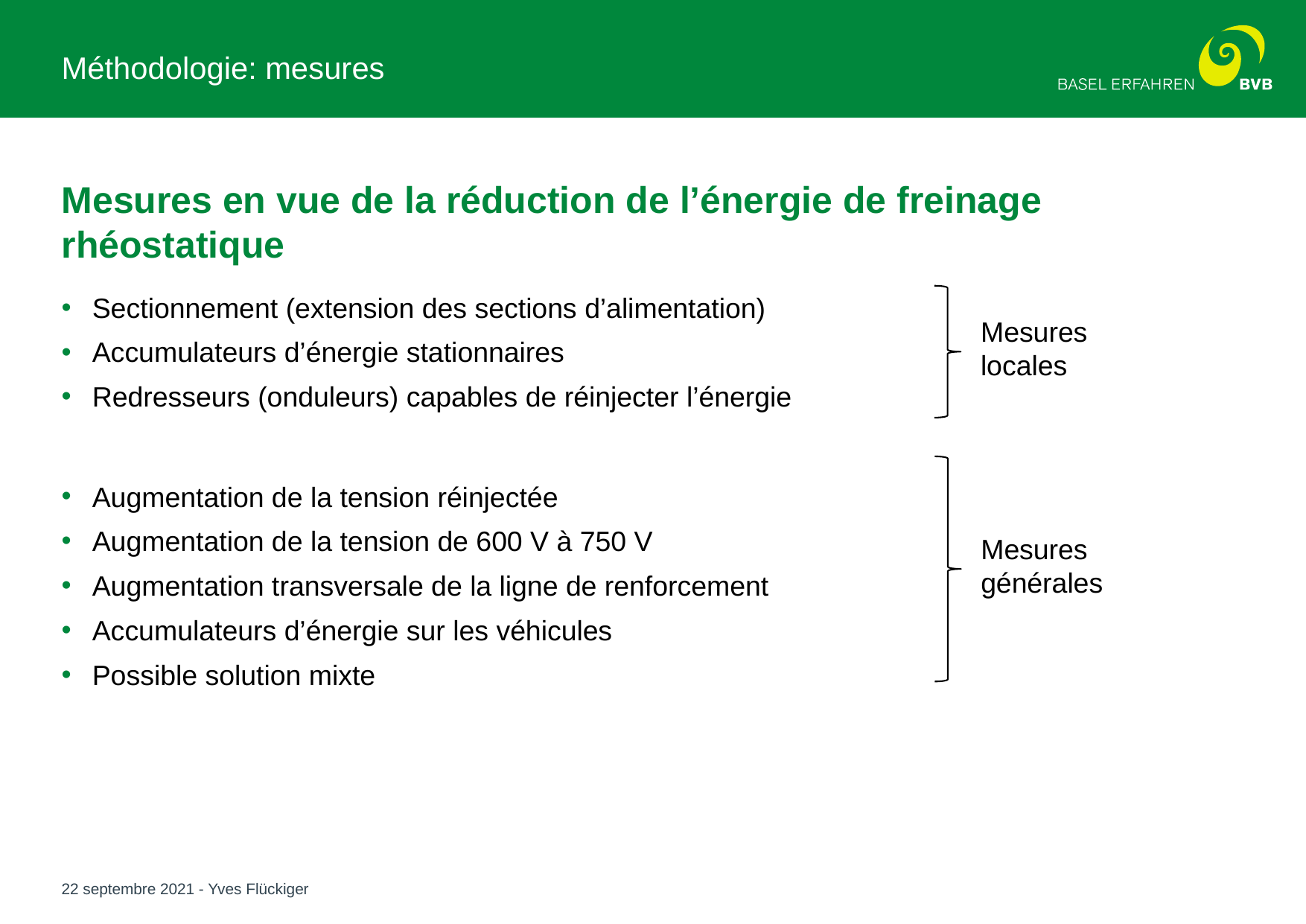

# Méthodologie: mesures
Mesures en vue de la réduction de l’énergie de freinage  rhéostatique
Sectionnement (extension des sections d’alimentation)
Accumulateurs d’énergie stationnaires
Redresseurs (onduleurs) capables de réinjecter l’énergie

Augmentation de la tension réinjectée
Augmentation de la tension de 600 V à 750 V
Augmentation transversale de la ligne de renforcement
Accumulateurs d’énergie sur les véhicules
Possible solution mixte

Mesures locales

Mesures générales
22 septembre 2021 - Yves Flückiger